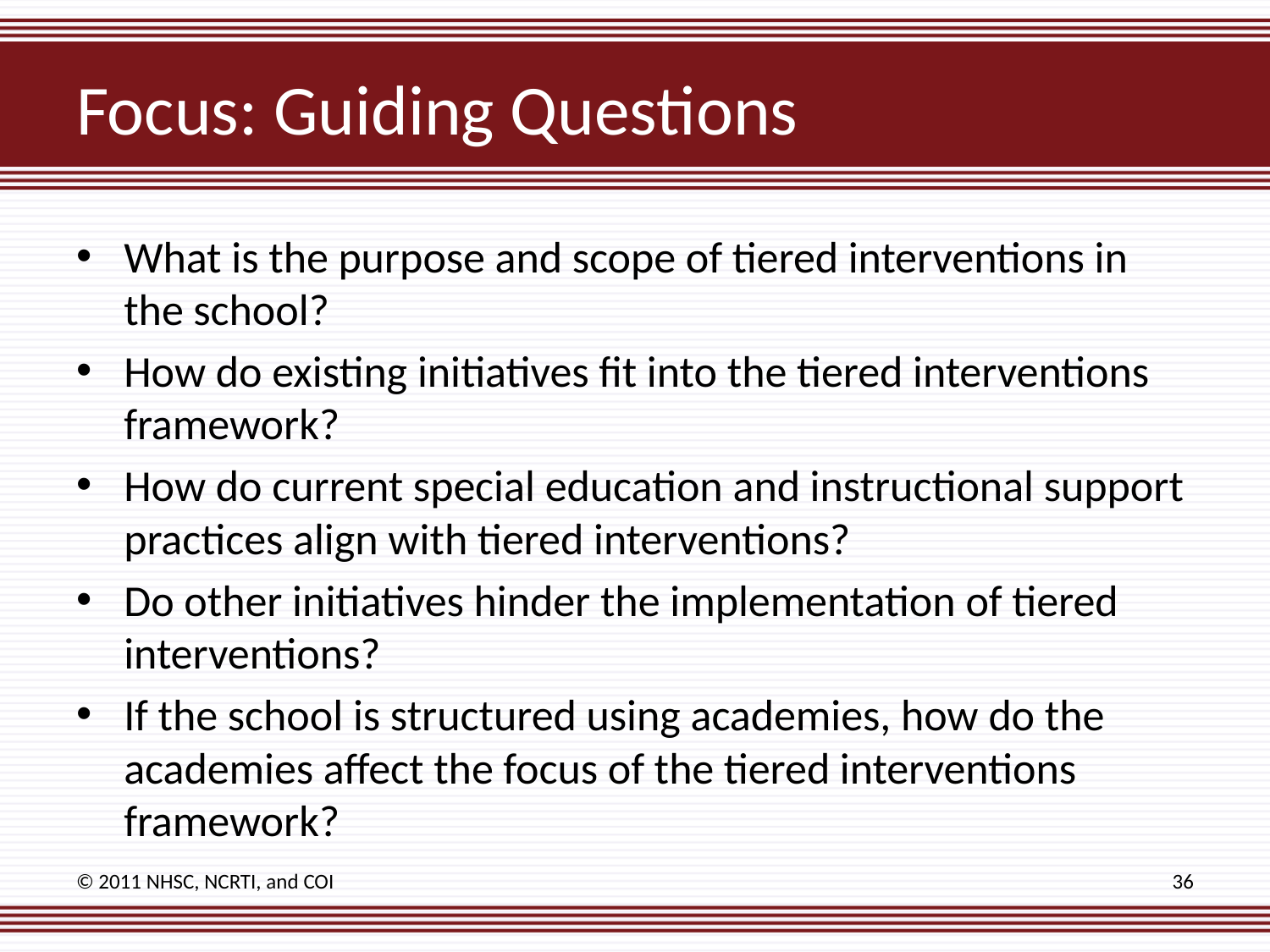

# Focus: Guiding Questions
What is the purpose and scope of tiered interventions in the school?
How do existing initiatives fit into the tiered interventions framework?
How do current special education and instructional support practices align with tiered interventions?
Do other initiatives hinder the implementation of tiered interventions?
If the school is structured using academies, how do the academies affect the focus of the tiered interventions framework?
© 2011 NHSC, NCRTI, and COI
36